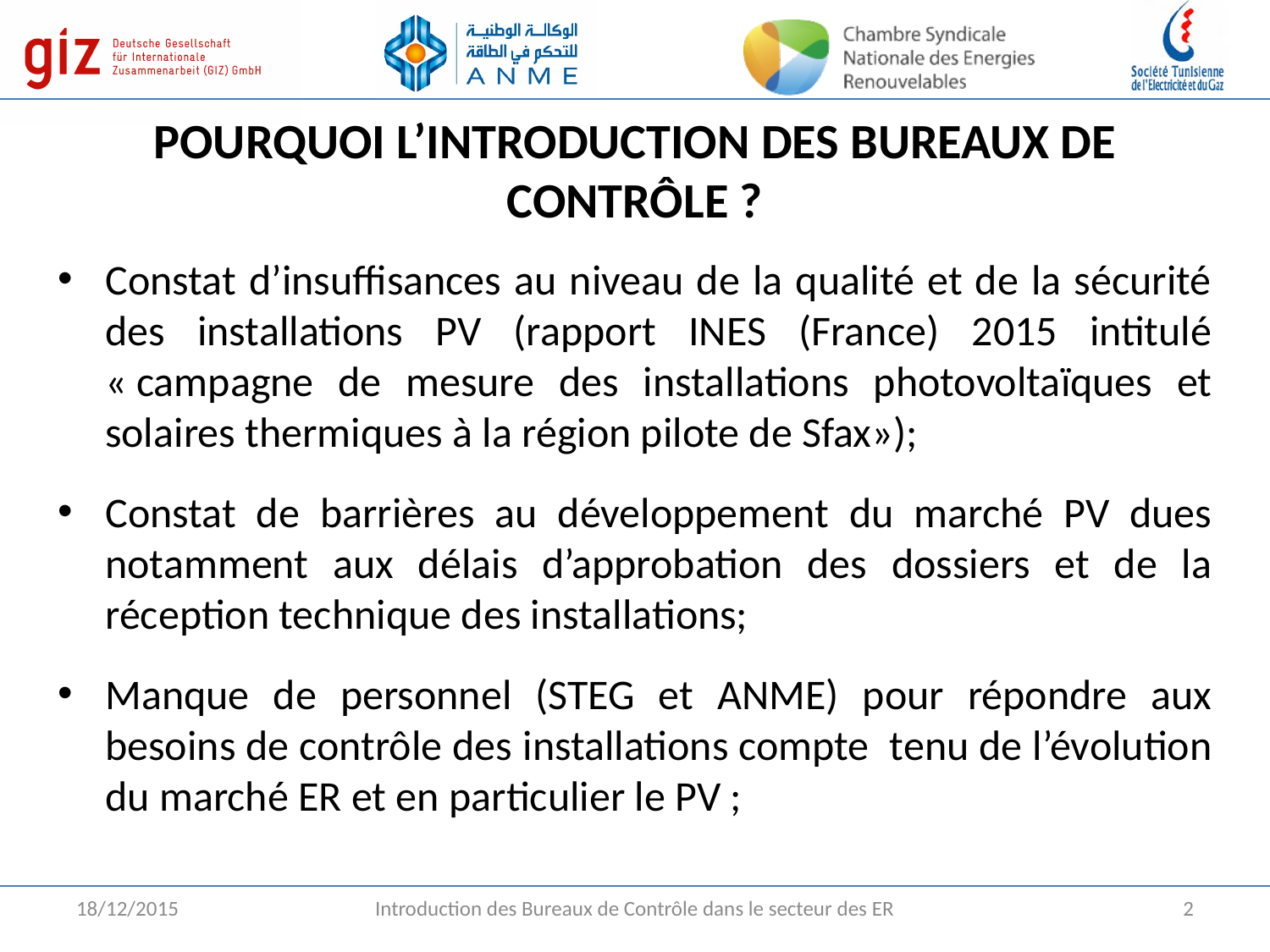

POURQUOI L’INTRODUCTION DES BUREAUX DE CONTRÔLE ?
Constat d’insuffisances au niveau de la qualité et de la sécurité des installations PV (rapport INES (France) 2015 intitulé « campagne de mesure des installations photovoltaïques et solaires thermiques à la région pilote de Sfax»);
Constat de barrières au développement du marché PV dues notamment aux délais d’approbation des dossiers et de la réception technique des installations;
Manque de personnel (STEG et ANME) pour répondre aux besoins de contrôle des installations compte  tenu de l’évolution du marché ER et en particulier le PV ;

18/12/2015
Introduction des Bureaux de Contrôle dans le secteur des ER
2